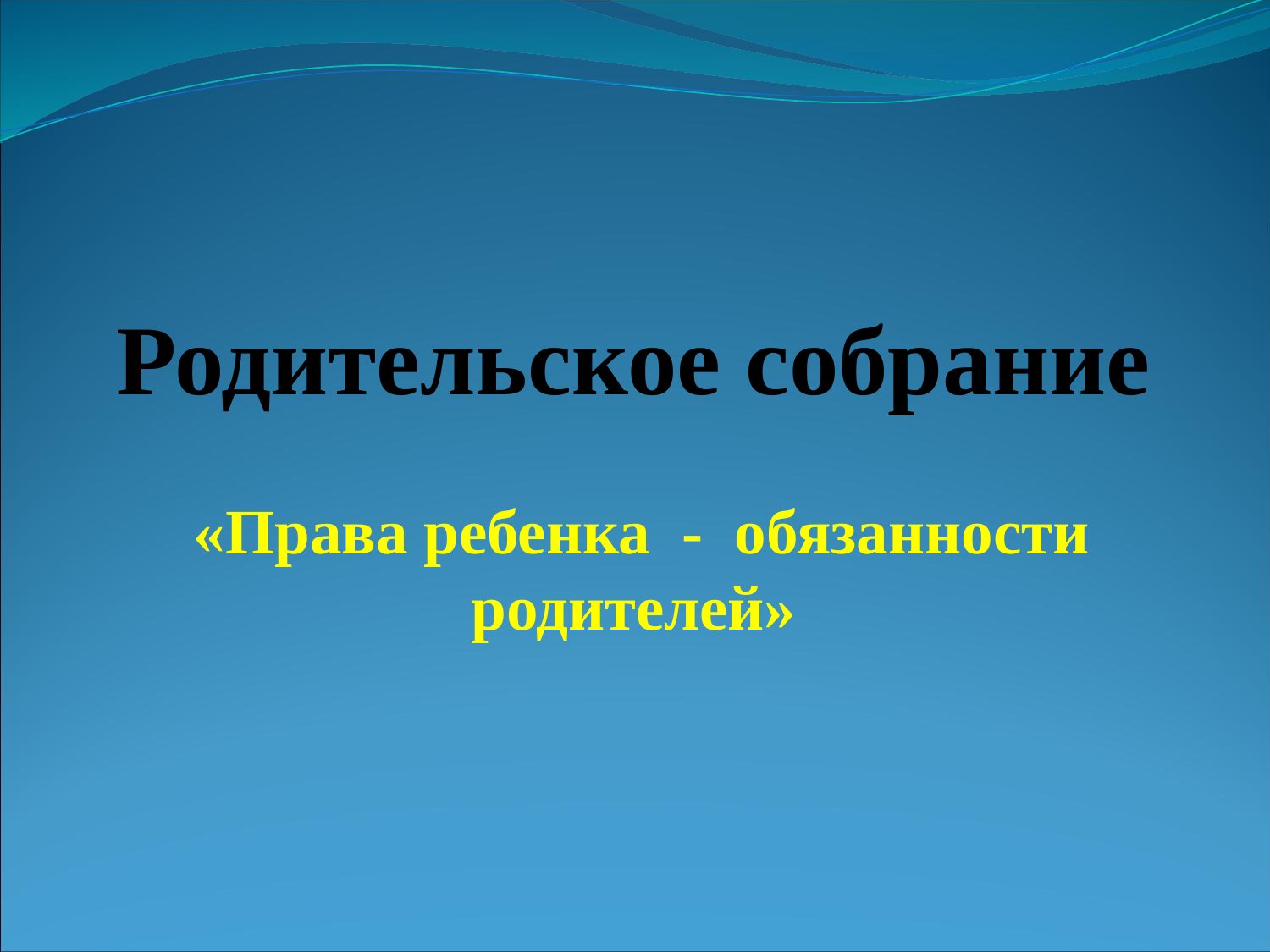

Родительское собрание
 «Права ребенка  -  обязанности родителей»